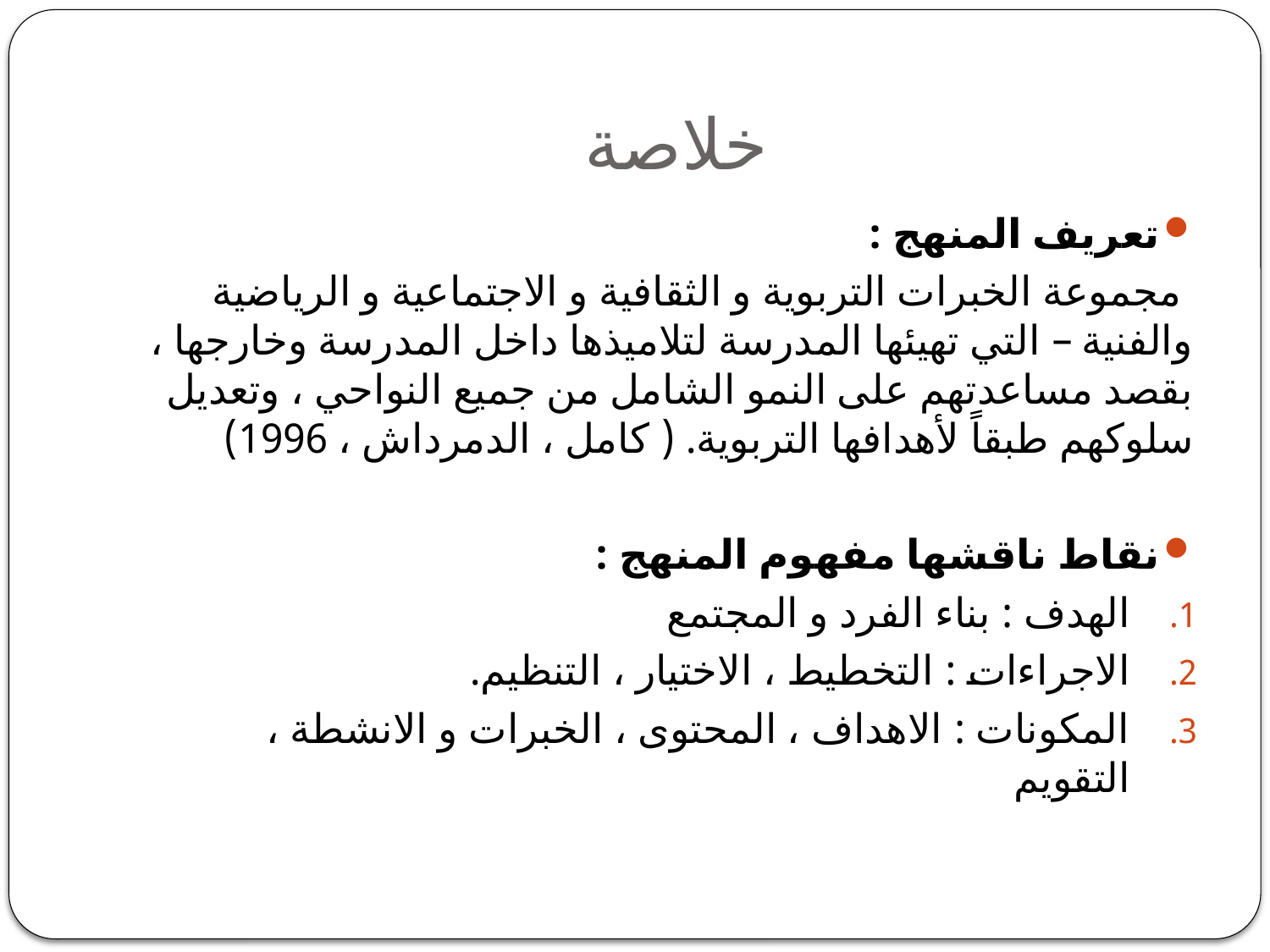

# خلاصة
تعريف المنهج :
 مجموعة الخبرات التربوية و الثقافية و الاجتماعية و الرياضية والفنية – التي تهيئها المدرسة لتلاميذها داخل المدرسة وخارجها ، بقصد مساعدتهم على النمو الشامل من جميع النواحي ، وتعديل سلوكهم طبقاً لأهدافها التربوية. ( كامل ، الدمرداش ، 1996)

نقاط ناقشها مفهوم المنهج :
الهدف : بناء الفرد و المجتمع
الاجراءات : التخطيط ، الاختيار ، التنظيم.
المكونات : الاهداف ، المحتوى ، الخبرات و الانشطة ، التقويم